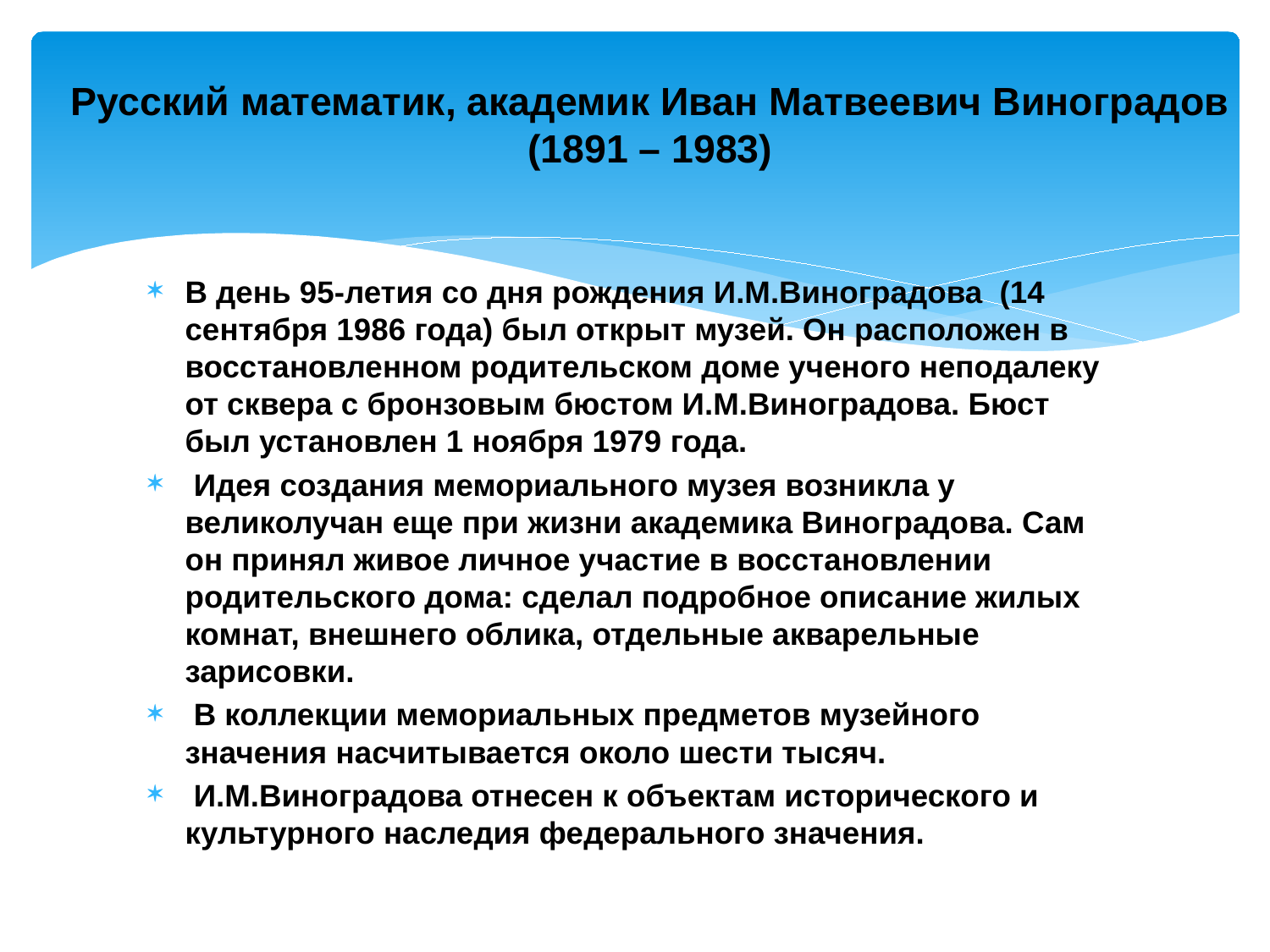

# Русский математик, академик Иван Матвеевич Виноградов (1891 – 1983)
В день 95-летия со дня рождения И.М.Виноградова  (14 сентября 1986 года) был открыт музей. Он расположен в восстановленном родительском доме ученого неподалеку от сквера с бронзовым бюстом И.М.Виноградова. Бюст был установлен 1 ноября 1979 года.
 Идея создания мемориального музея возникла у великолучан еще при жизни академика Виноградова. Сам он принял живое личное участие в восстановлении родительского дома: сделал подробное описание жилых комнат, внешнего облика, отдельные акварельные зарисовки.
 В коллекции мемориальных предметов музейного значения насчитывается около шести тысяч.
 И.М.Виноградова отнесен к объектам исторического и культурного наследия федерального значения.